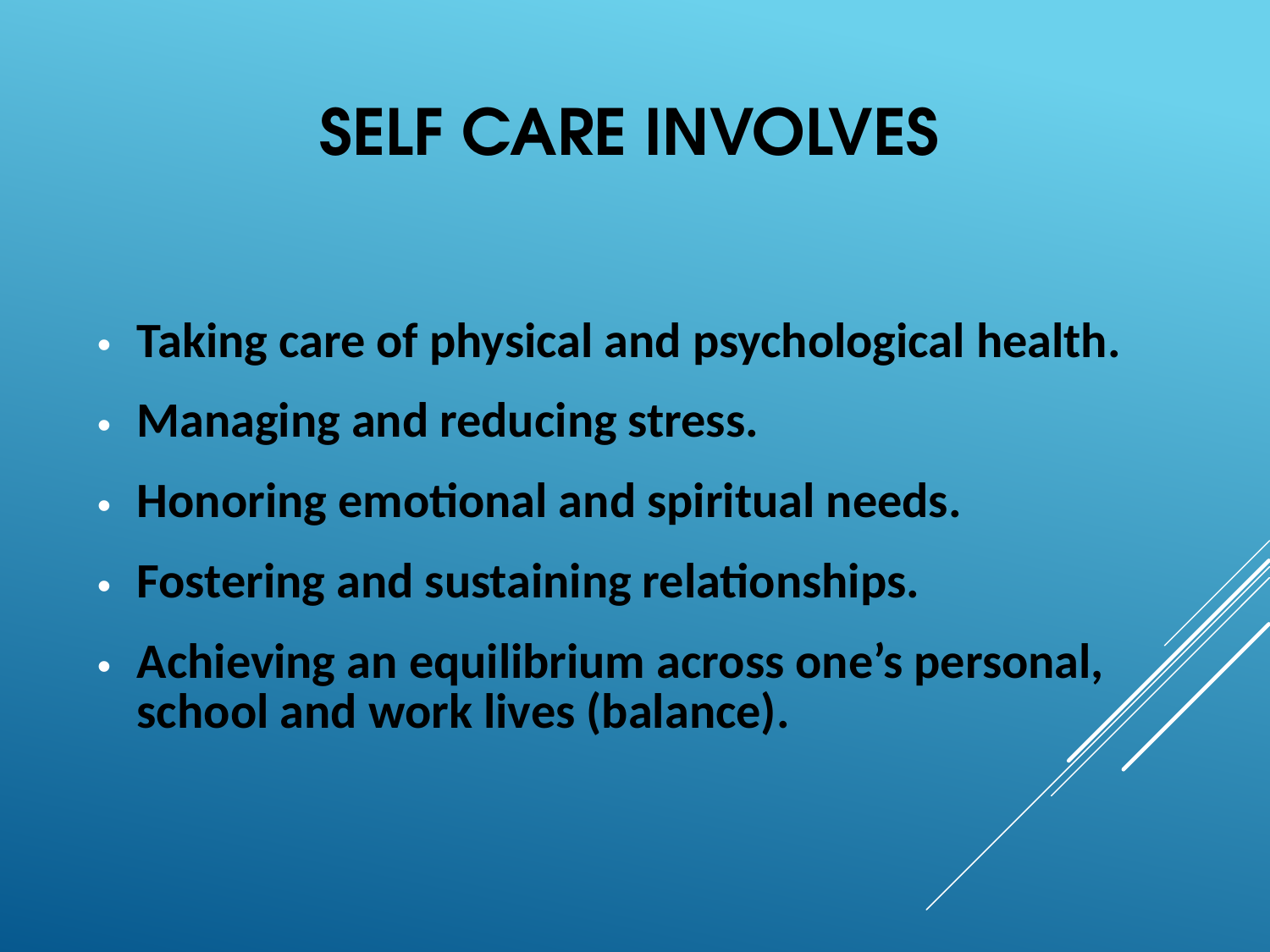

# Self Care Involves
Taking care of physical and psychological health.
Managing and reducing stress.
Honoring emotional and spiritual needs.
Fostering and sustaining relationships.
Achieving an equilibrium across one’s personal, school and work lives (balance).